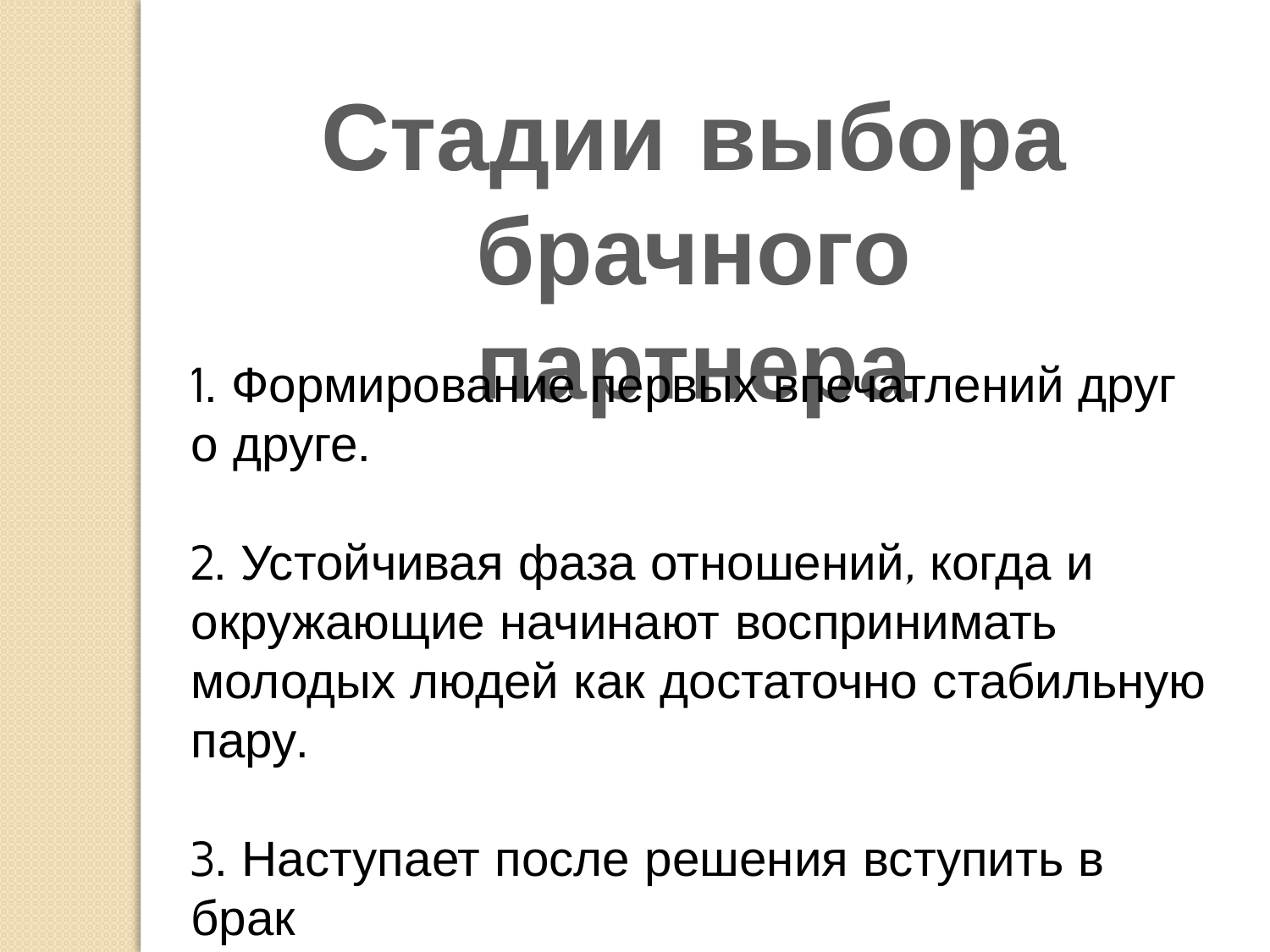

Стадии выбора брачного партнера
1. Формирование первых впечатлений друг о друге.

2. Устойчивая фаза отношений, когда и окружающие начинают воспринимать молодых людей как достаточно стабильную пару.

3. Наступает после решения вступить в брак